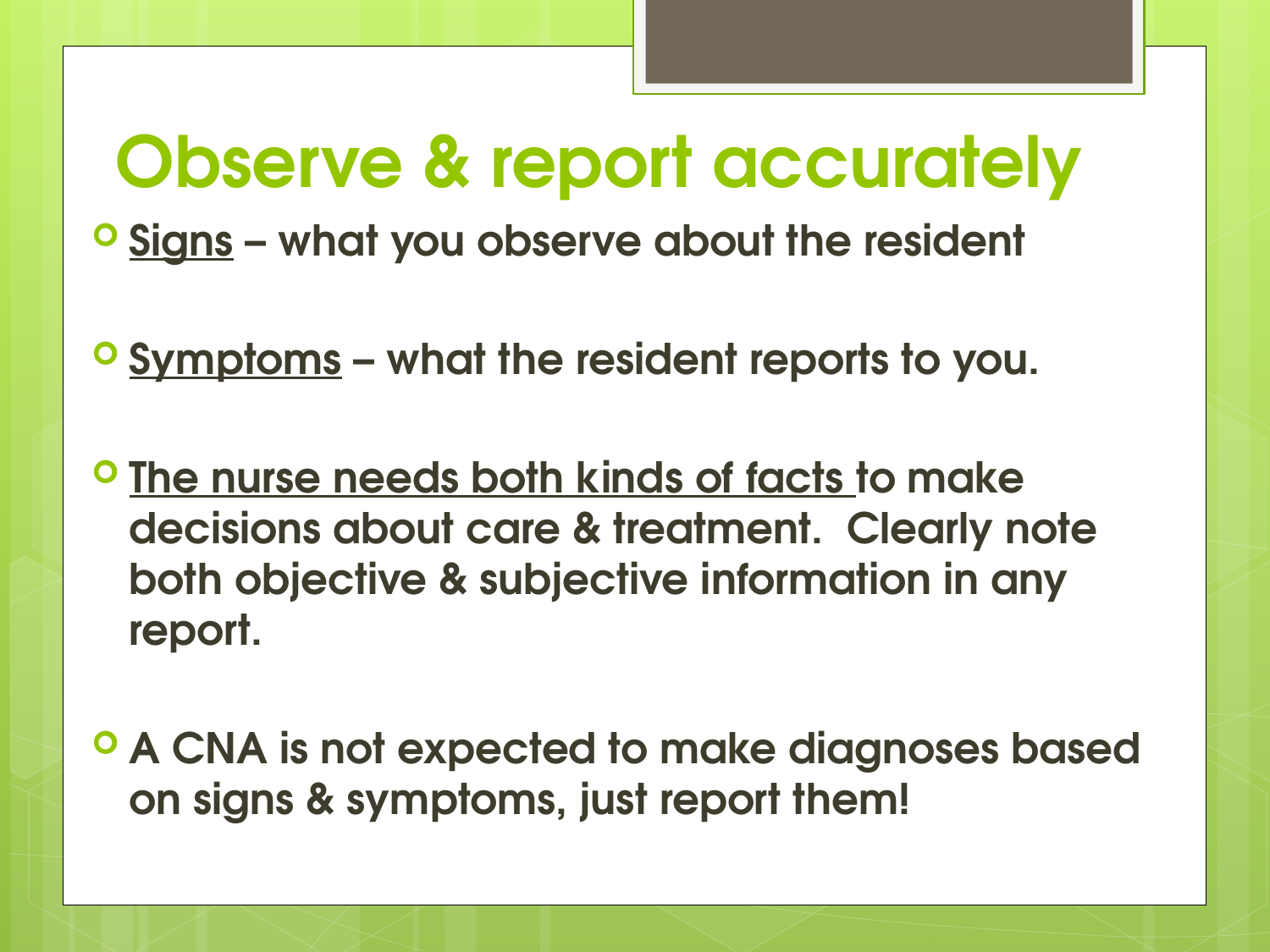

# Observe & report accurately
Signs – what you observe about the resident

Symptoms – what the resident reports to you.

The nurse needs both kinds of facts to make decisions about care & treatment.  Clearly note both objective & subjective information in any report.

A CNA is not expected to make diagnoses based on signs & symptoms, just report them!